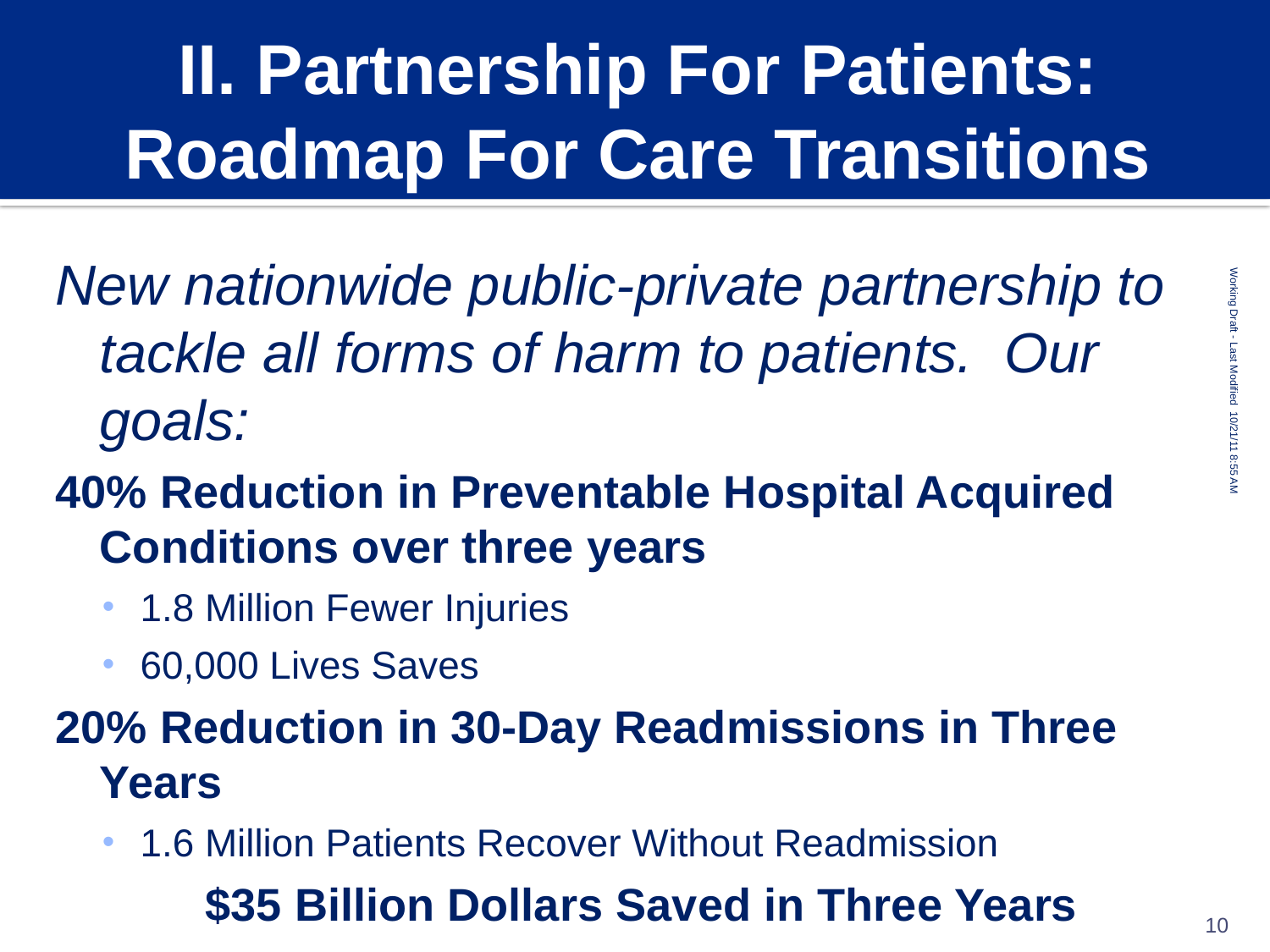

# II. Partnership For Patients: Roadmap For Care Transitions
New nationwide public-private partnership to tackle all forms of harm to patients.  Our goals:
40% Reduction in Preventable Hospital Acquired Conditions over three years
1.8 Million Fewer Injuries
60,000 Lives Saves
20% Reduction in 30-Day Readmissions in Three Years
1.6 Million Patients Recover Without Readmission
$35 Billion Dollars Saved in Three Years